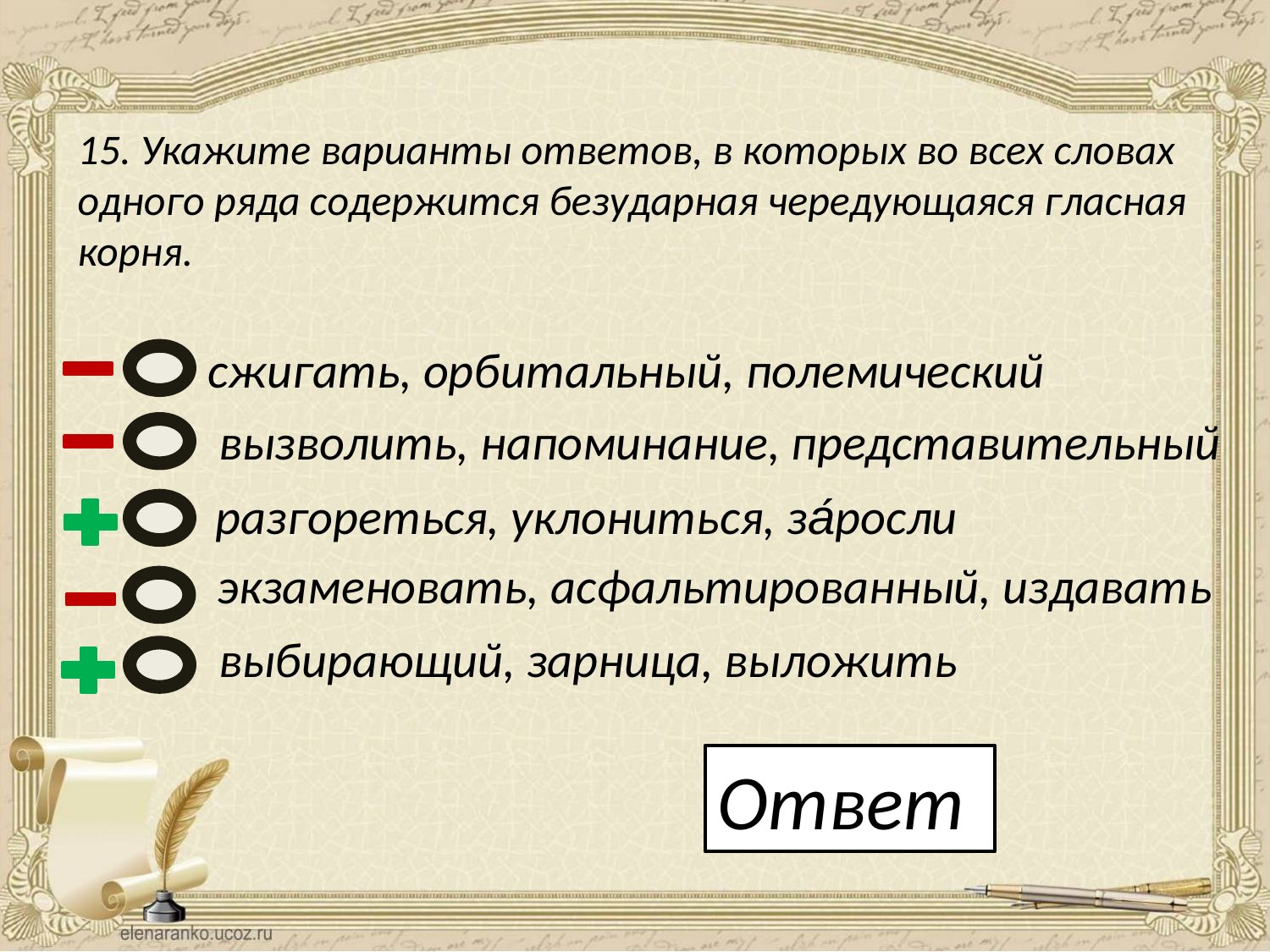

15. Укажите варианты ответов, в которых во всех словах одного ряда содержится безударная чередующаяся гласная корня.
сжигать, орбитальный, полемический

 вызволить, напоминание, представительный

 разгореться, уклониться, за́росли

 экзаменовать, асфальтированный, издавать

 выбирающий, зарница, выложить

Ответ